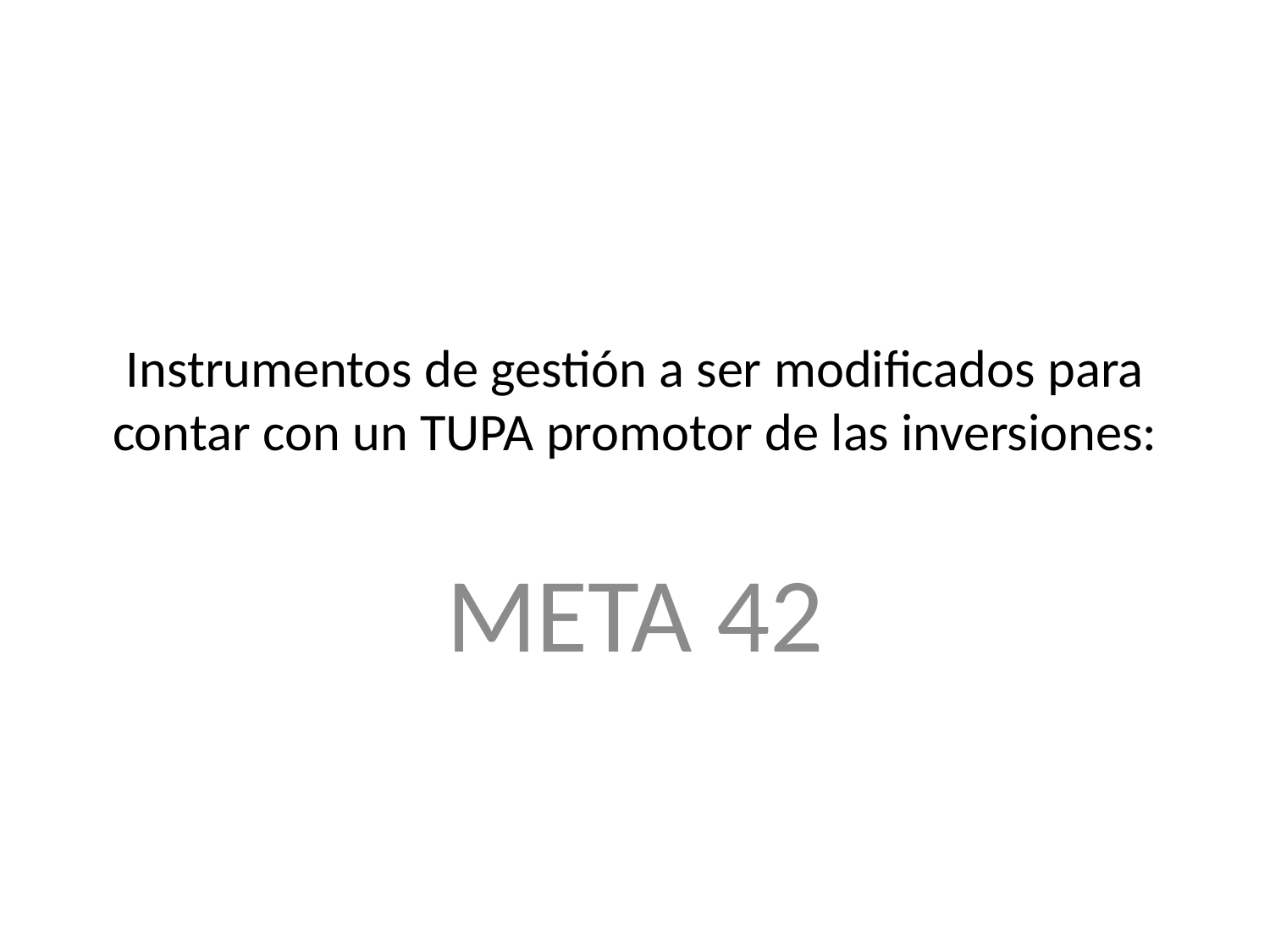

# Instrumentos de gestión a ser modificados para contar con un TUPA promotor de las inversiones:
META 42